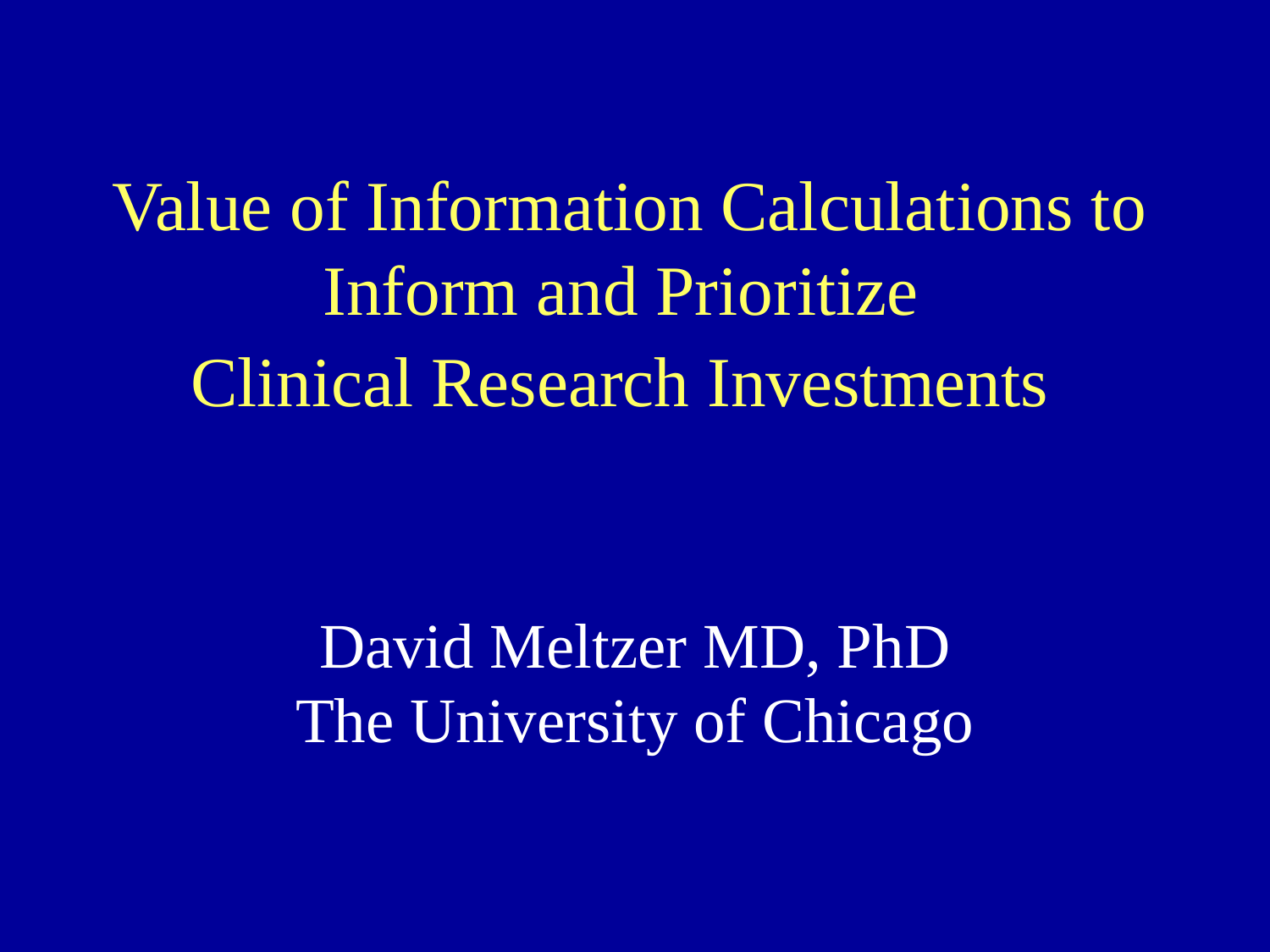

# Value of Information Calculations to Inform and Prioritize Clinical Research Investments
David Meltzer MD, PhD
The University of Chicago